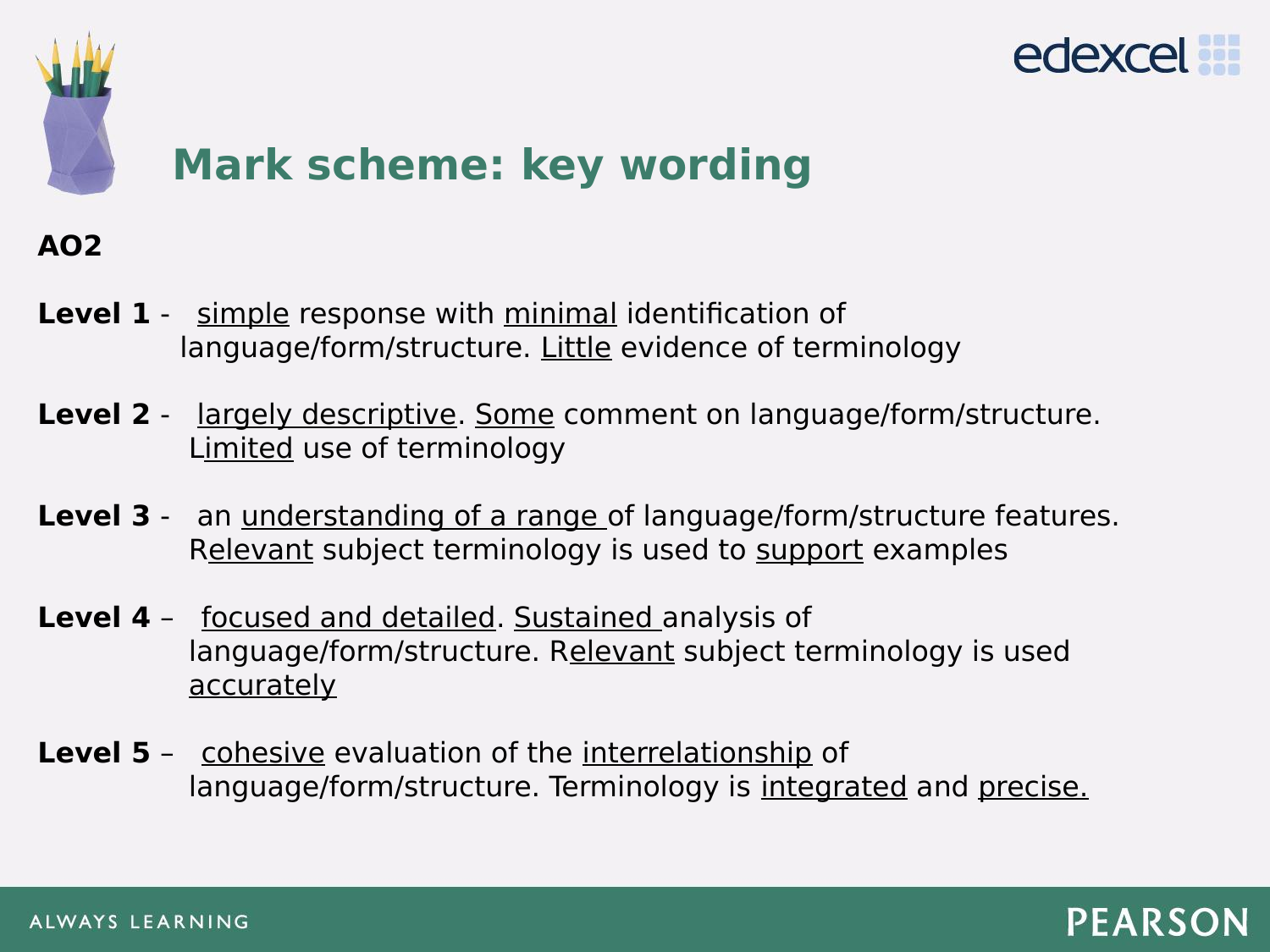

# Mark scheme: key wording
AO2

Level 1 -   simple response with minimal identification of
                language/form/structure. Little evidence of terminology

Level 2 -   largely descriptive. Some comment on language/form/structure.
                 Limited use of terminology

Level 3 -   an understanding of a range of language/form/structure features.
                 Relevant subject terminology is used to support examples

Level 4 –   focused and detailed. Sustained analysis of
                 language/form/structure. Relevant subject terminology is used
                 accurately

Level 5 –   cohesive evaluation of the interrelationship of
                 language/form/structure. Terminology is integrated and precise.